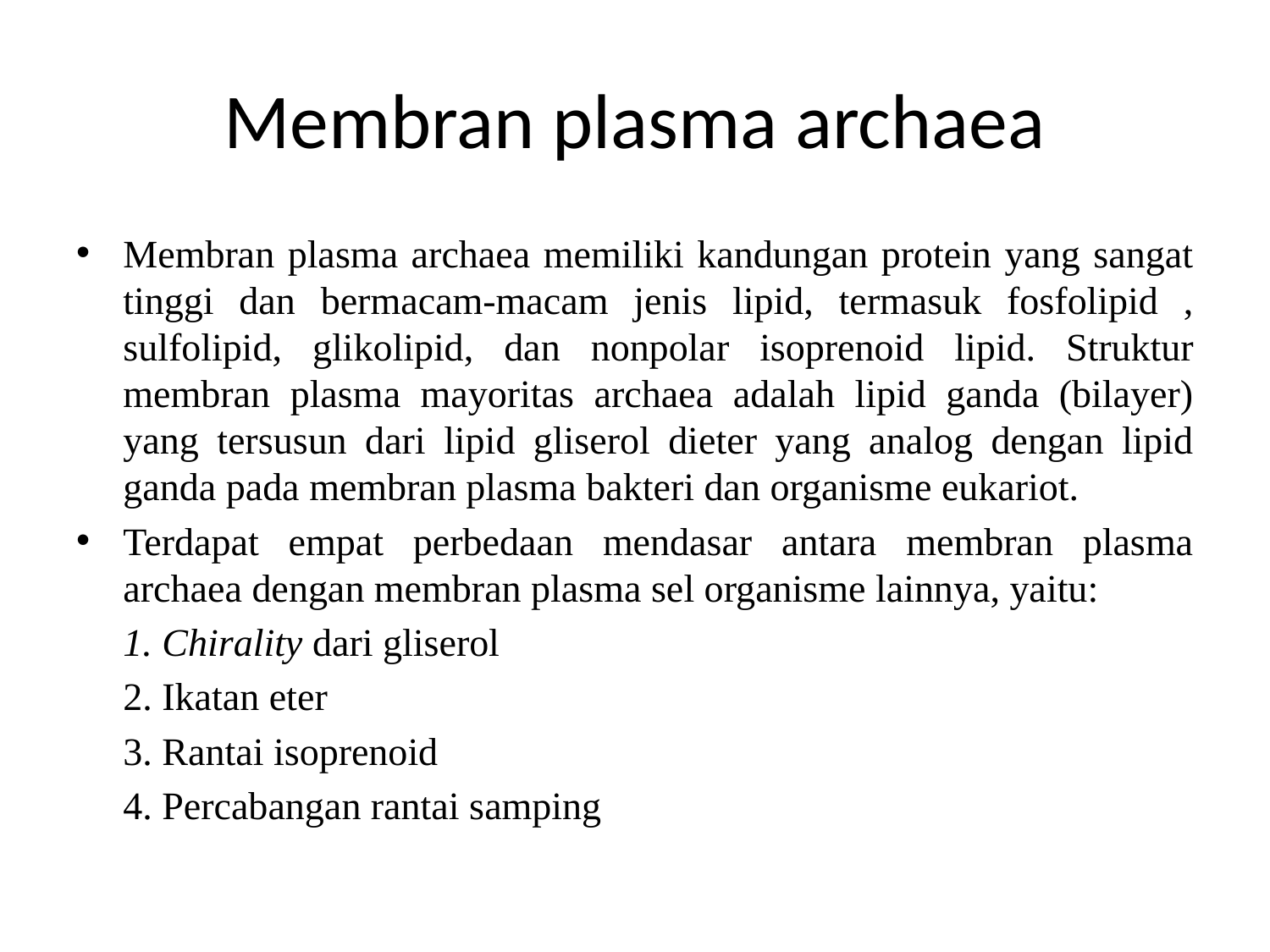

# Membran plasma archaea
Membran plasma archaea memiliki kandungan protein yang sangat tinggi dan bermacam-macam jenis lipid, termasuk fosfolipid , sulfolipid, glikolipid, dan nonpolar isoprenoid lipid. Struktur membran plasma mayoritas archaea adalah lipid ganda (bilayer) yang tersusun dari lipid gliserol dieter yang analog dengan lipid ganda pada membran plasma bakteri dan organisme eukariot.
Terdapat empat perbedaan mendasar antara membran plasma archaea dengan membran plasma sel organisme lainnya, yaitu:
		1. Chirality dari gliserol
		2. Ikatan eter
		3. Rantai isoprenoid
		4. Percabangan rantai samping